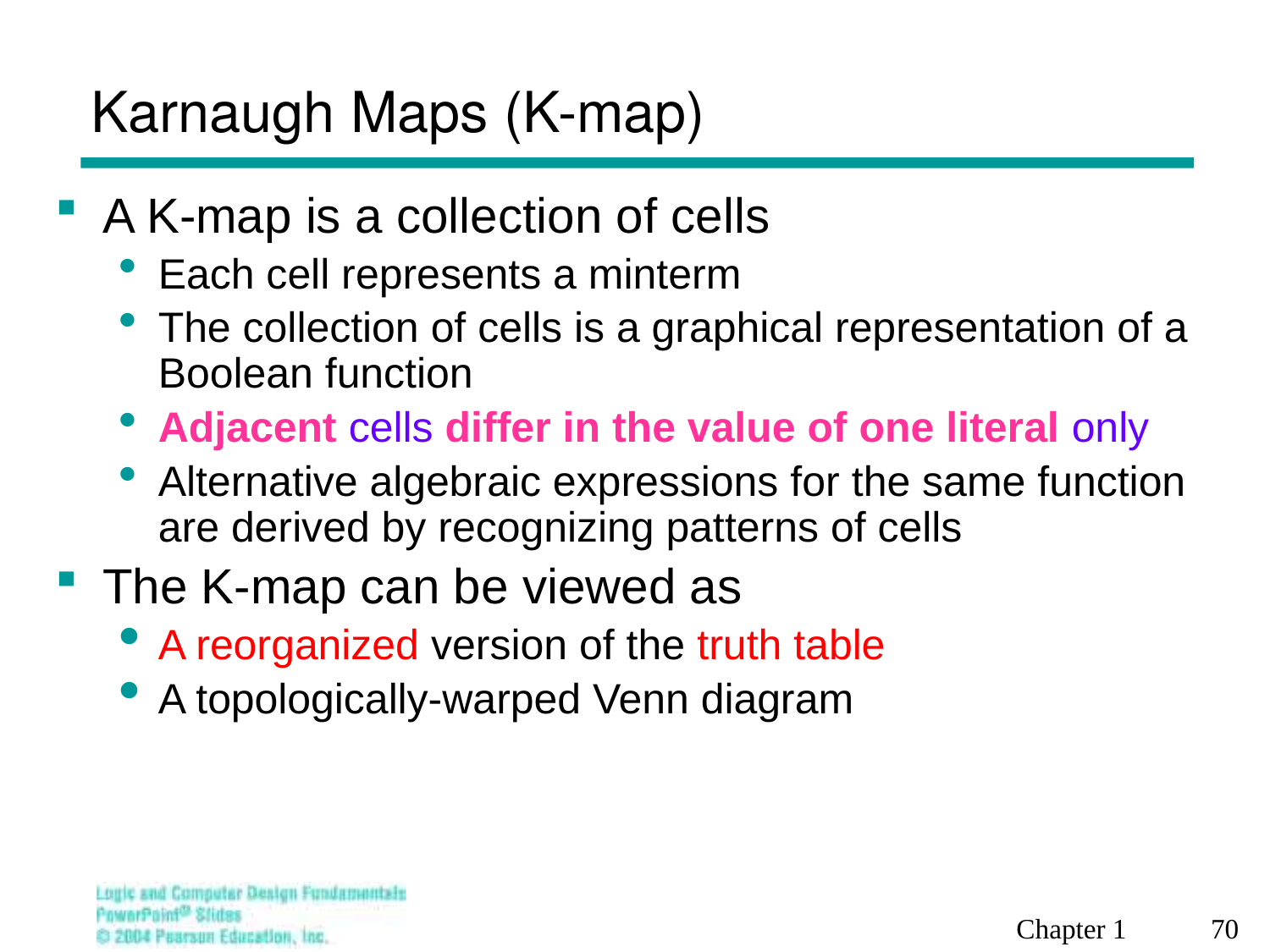

# Karnaugh Maps (K-map)
A K-map is a collection of cells
Each cell represents a minterm
The collection of cells is a graphical representation of a Boolean function
Adjacent cells differ in the value of one literal only
Alternative algebraic expressions for the same function are derived by recognizing patterns of cells
The K-map can be viewed as
A reorganized version of the truth table
A topologically-warped Venn diagram
Chapter 1            70